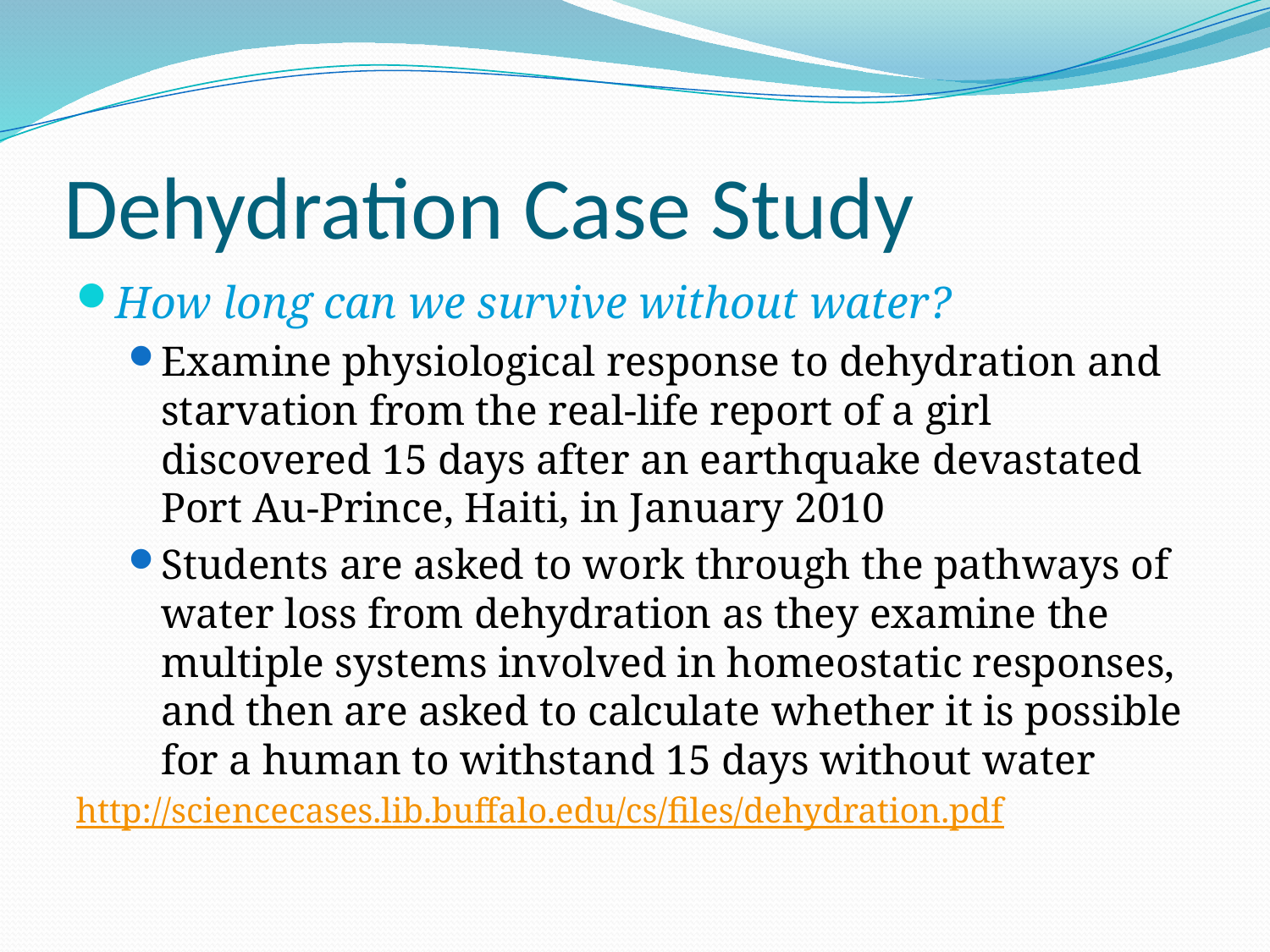

# Dehydration Case Study
How long can we survive without water?
Examine physiological response to dehydration and starvation from the real-life report of a girl discovered 15 days after an earthquake devastated Port Au-Prince, Haiti, in January 2010
Students are asked to work through the pathways of water loss from dehydration as they examine the multiple systems involved in homeostatic responses, and then are asked to calculate whether it is possible for a human to withstand 15 days without water
http://sciencecases.lib.buffalo.edu/cs/files/dehydration.pdf